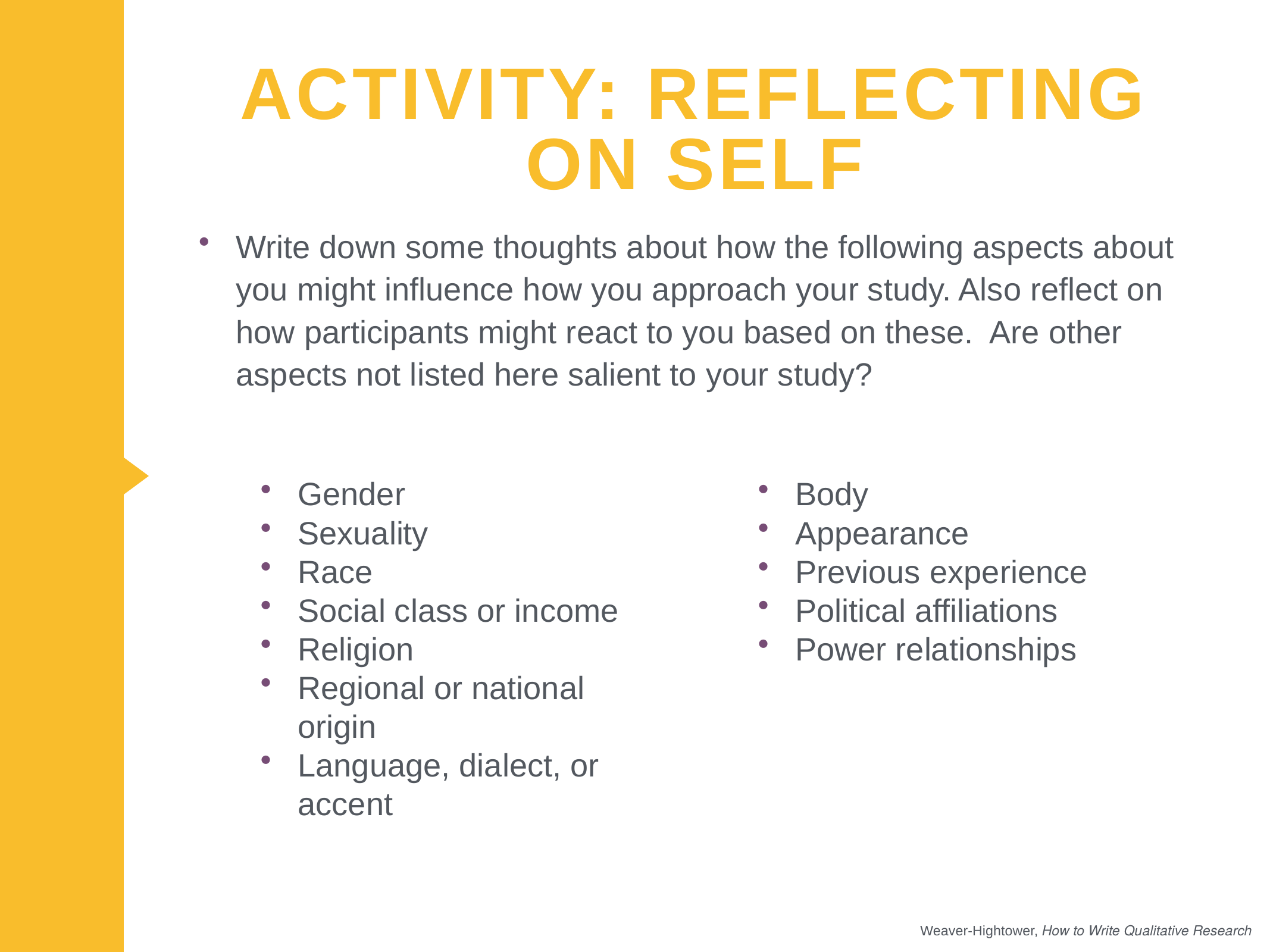

# Activity: Reflecting on Self
Write down some thoughts about how the following aspects about you might influence how you approach your study. Also reflect on how participants might react to you based on these.  Are other aspects not listed here salient to your study?
Gender
Sexuality
Race
Social class or income
Religion
Regional or national origin
Language, dialect, or accent
Body
Appearance
Previous experience
Political affiliations
Power relationships